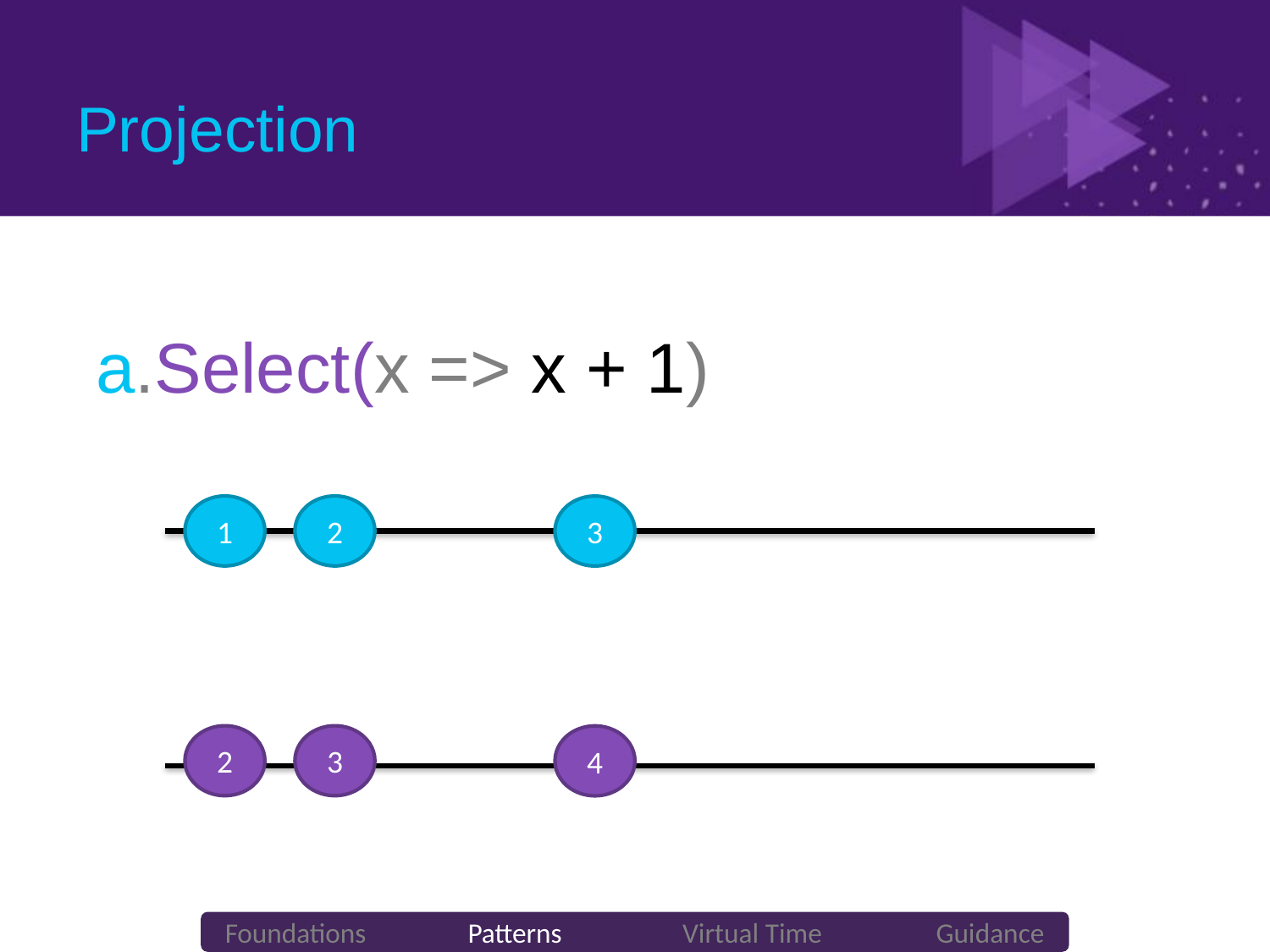

# Projection
 a.Select(x => x + 1)

1
2
3
2
3
4
Theory
Foundations                Patterns                   Virtual Time                  Guidance